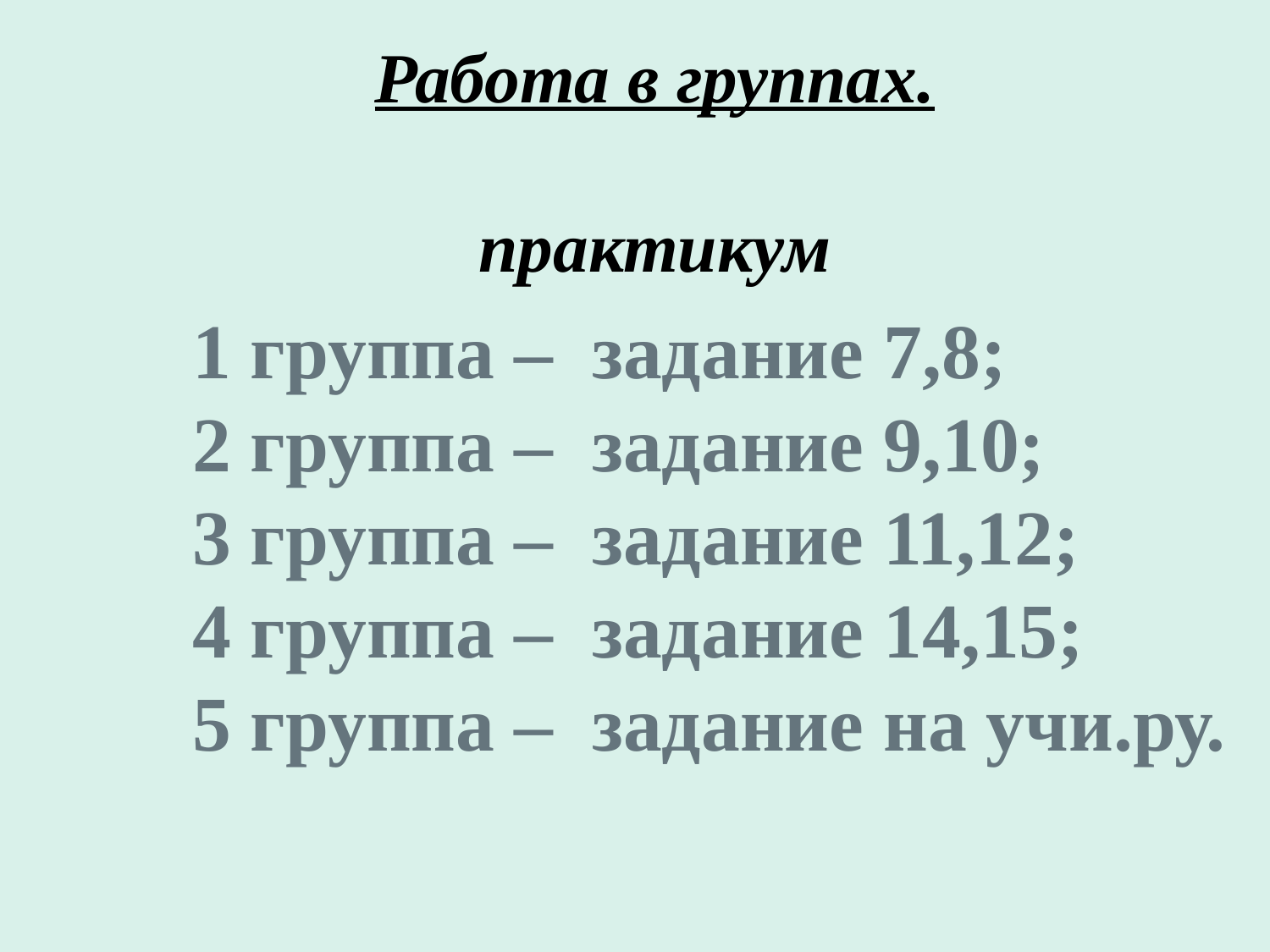

Работа в группах.
практикум
1 группа –  задание 7,8;
2 группа –  задание 9,10;
3 группа –  задание 11,12;
4 группа –  задание 14,15;
5 группа –  задание на учи.ру.